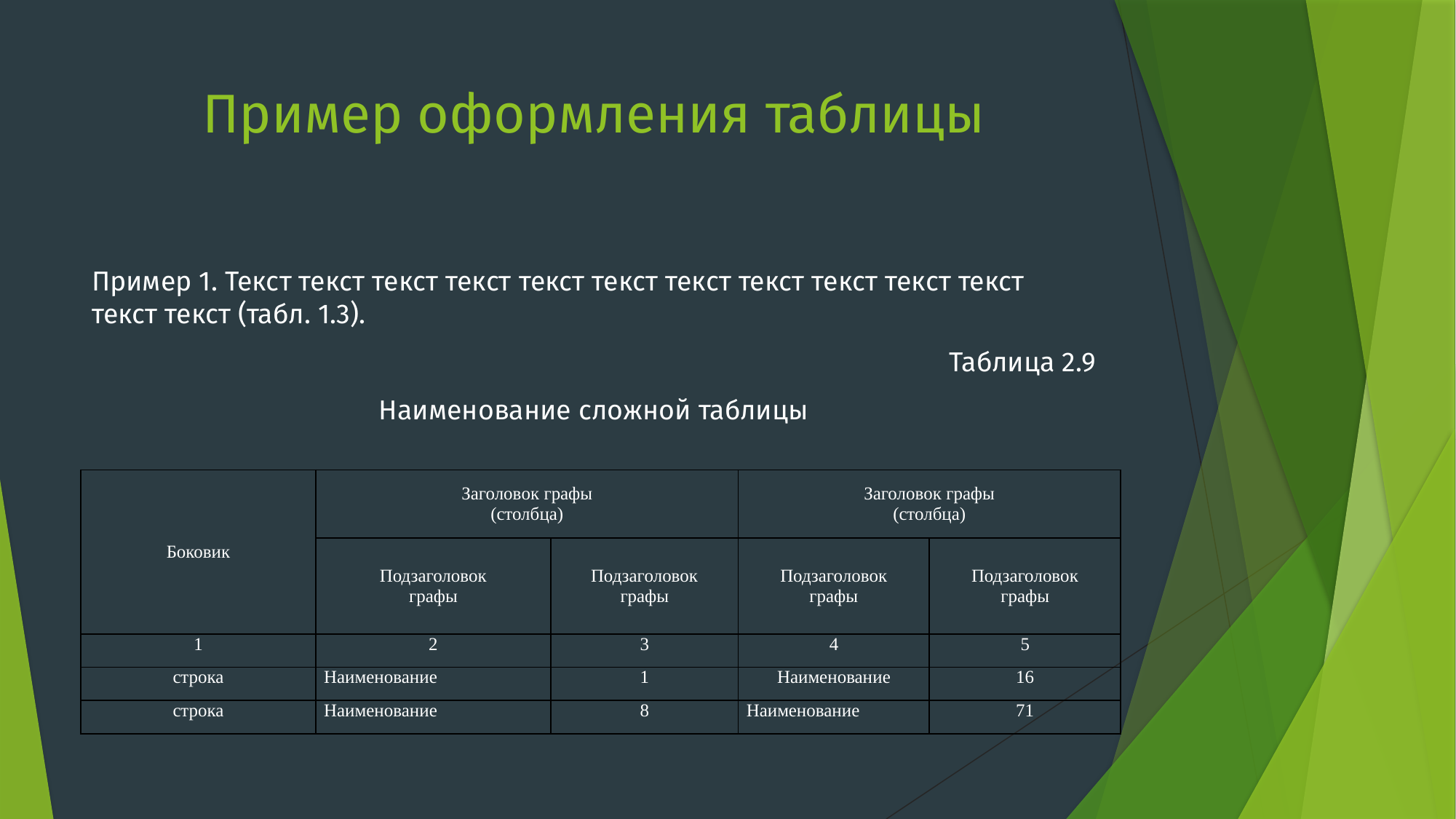

# Пример оформления таблицы
Пример 1. Текст текст текст текст текст текст текст текст текст текст текст текст текст (табл. 1.3).
Таблица 2.9
Наименование сложной таблицы

| Боковик | Заголовок графы (столбца) |  | Заголовок графы (столбца) |  |
| --- | --- | --- | --- | --- |
|  | Подзаголовок графы | Подзаголовок графы | Подзаголовок графы | Подзаголовок графы |
| 1 | 2 | 3 | 4 | 5 |
| строка | Наименование | 1 | Наименование | 16 |
| строка | Наименование | 8 | Наименование | 71 |